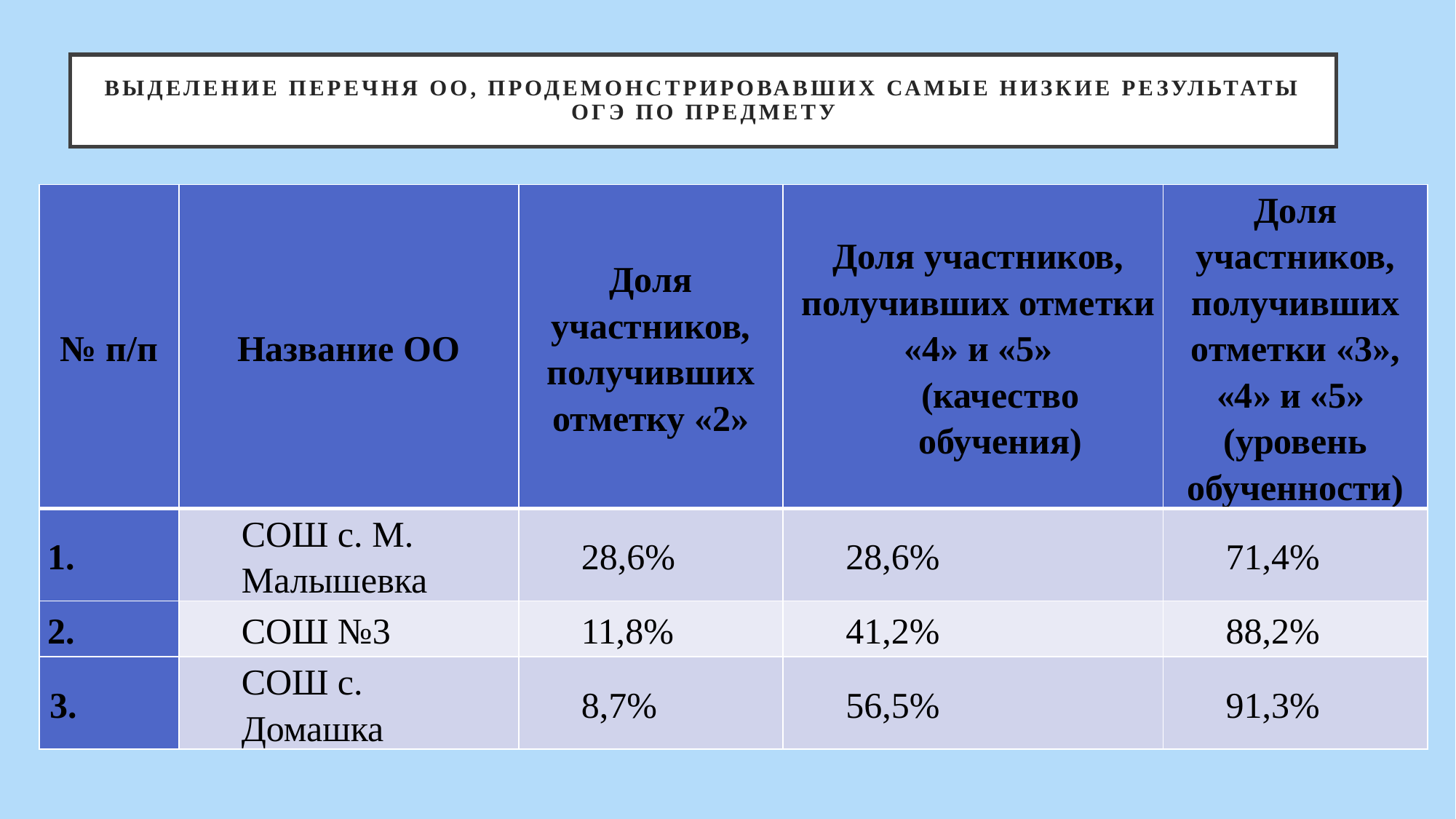

# Выделение перечня ОО, продемонстрировавших самые низкие результаты ОГЭ по предмету
| № п/п | Название ОО | Доля участников, получивших отметку «2» | Доля участников, получивших отметки «4» и «5» (качество обучения) | Доля участников, получивших отметки «3», «4» и «5» (уровень обученности) |
| --- | --- | --- | --- | --- |
| 1. | СОШ с. М. Малышевка | 28,6% | 28,6% | 71,4% |
| 2. | СОШ №3 | 11,8% | 41,2% | 88,2% |
| 3. | СОШ с. Домашка | 8,7% | 56,5% | 91,3% |